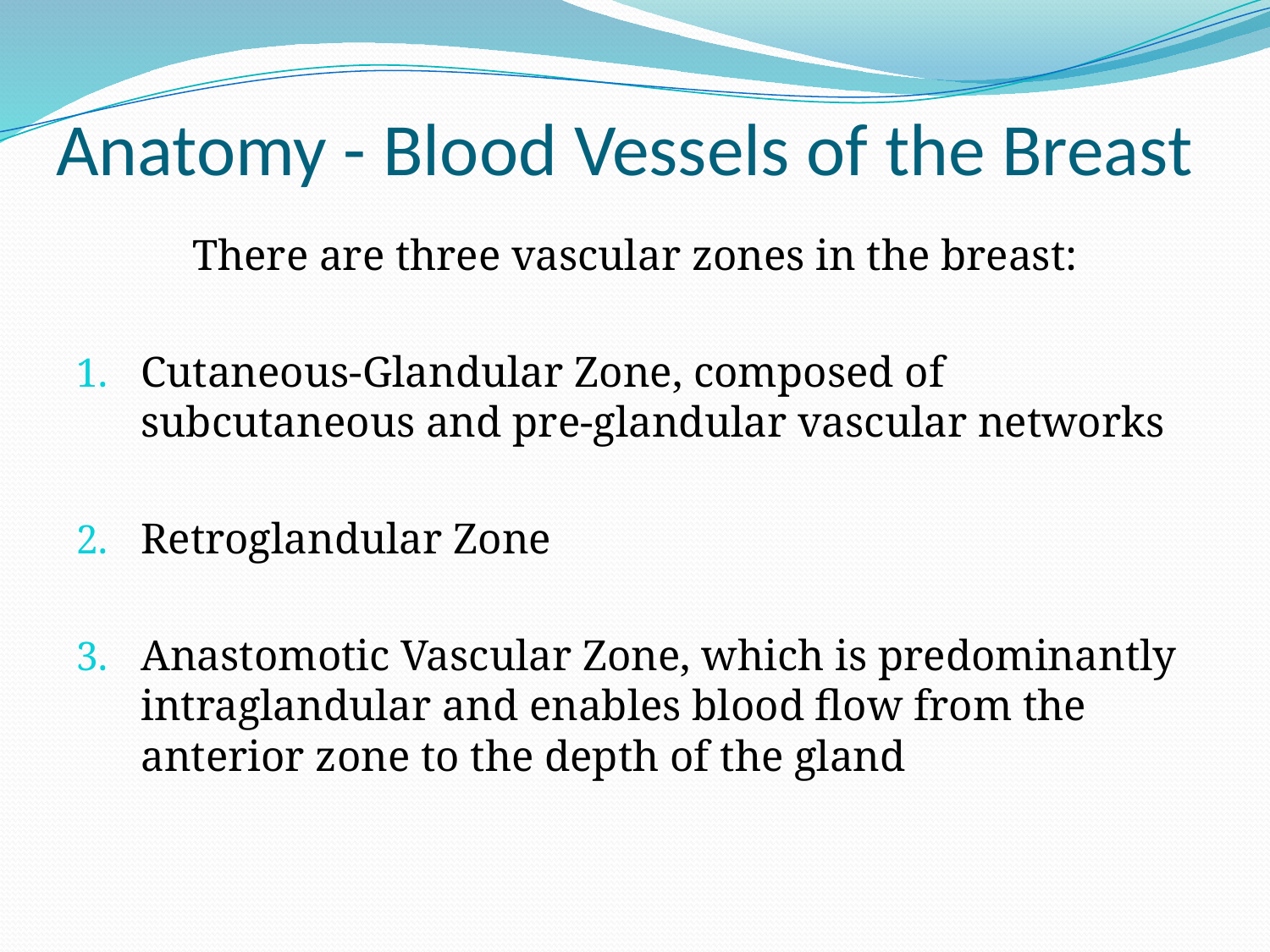

# Anatomy - Blood Vessels of the Breast
There are three vascular zones in the breast:

Cutaneous-Glandular Zone, composed of subcutaneous and pre-glandular vascular networks

Retroglandular Zone

Anastomotic Vascular Zone, which is predominantly intraglandular and enables blood flow from the anterior zone to the depth of the gland